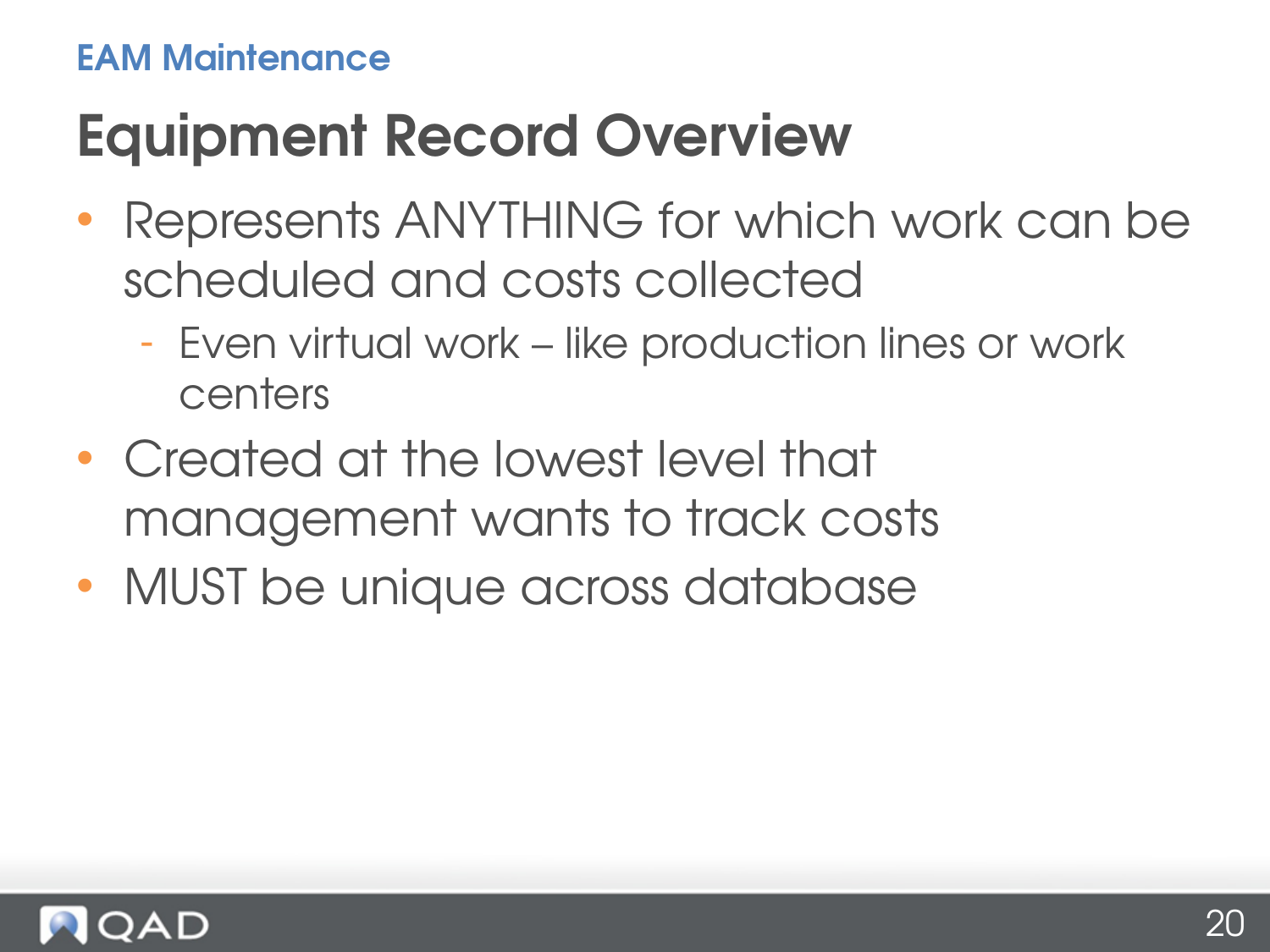

EAM Maintenance
# Equipment Record Overview
Represents ANYTHING for which work can be scheduled and costs collected
Even virtual work – like production lines or work centers
Created at the lowest level that management wants to track costs
MUST be unique across database
20